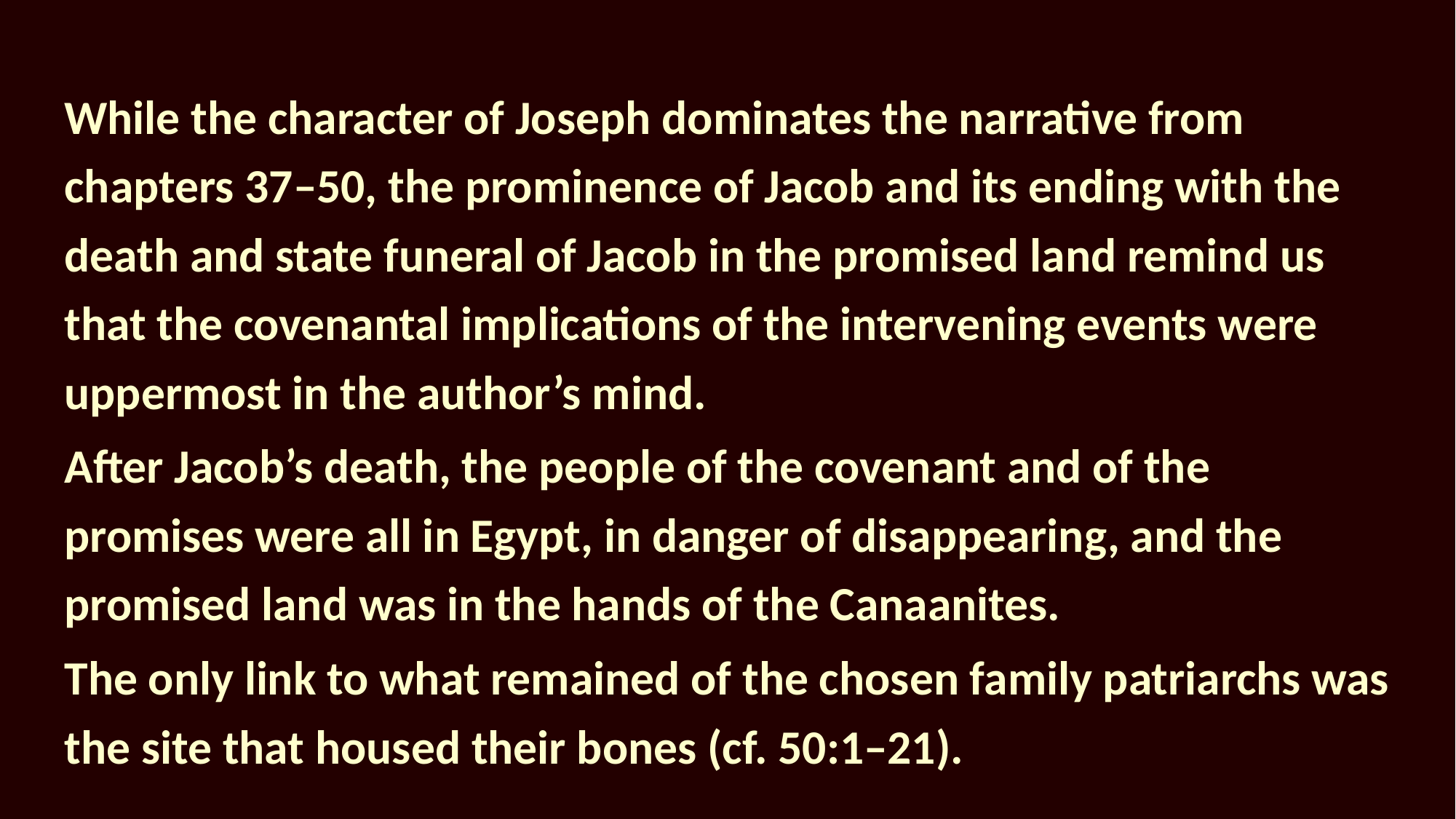

While the character of Joseph dominates the narrative from chapters 37–50, the prominence of Jacob and its ending with the death and state funeral of Jacob in the promised land remind us that the covenantal implications of the intervening events were uppermost in the author’s mind.
After Jacob’s death, the people of the covenant and of the promises were all in Egypt, in danger of disappearing, and the promised land was in the hands of the Canaanites.
The only link to what remained of the chosen family patriarchs was the site that housed their bones (cf. 50:1–21).